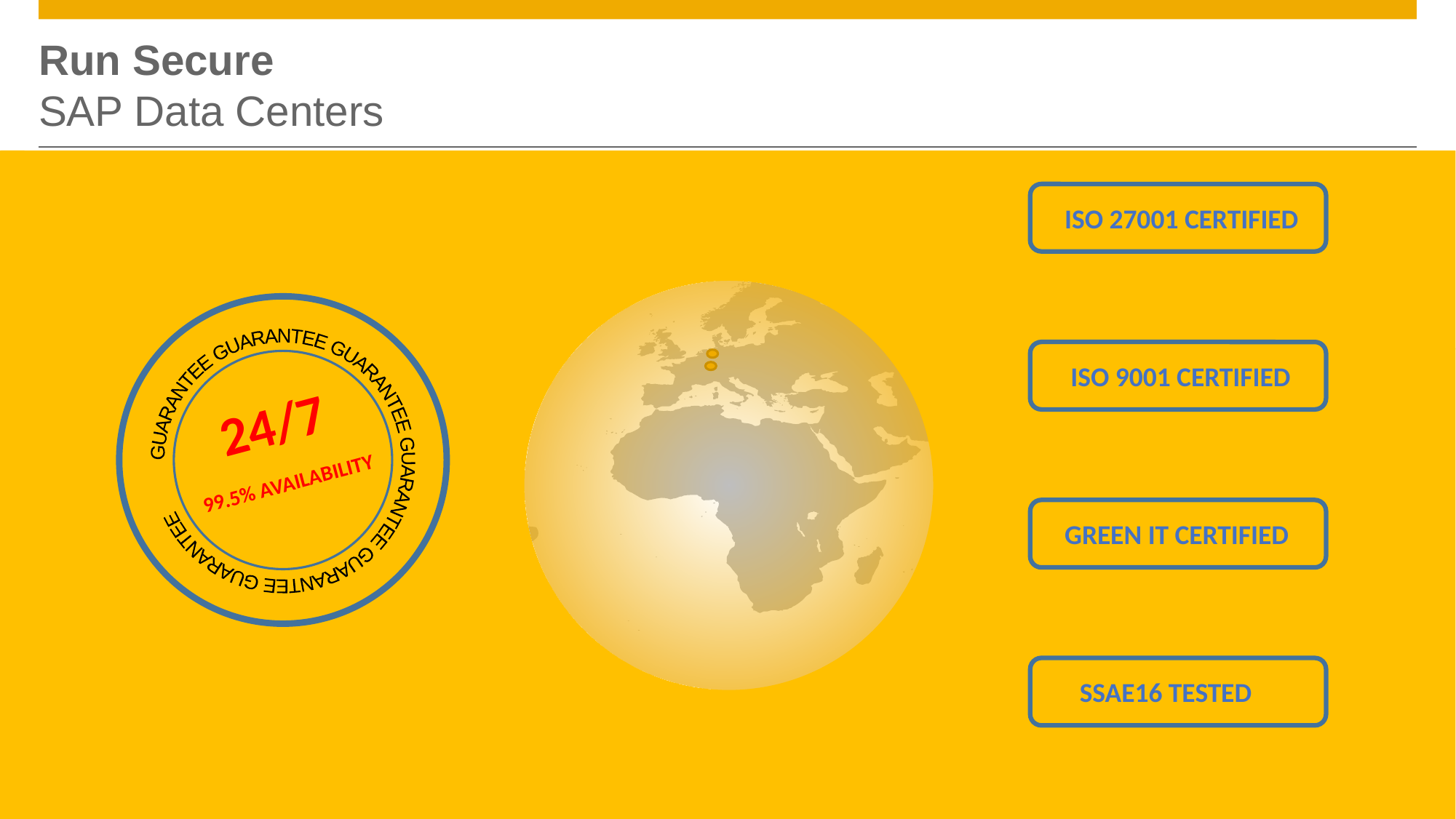

# Run Secure SAP Data Centers

ISO 27001 CERTIFIED

 ISO 9001 CERTIFIED

GREEN IT CERTIFIED

SSAE16 TESTED

GUARANTEE GUARANTEE GUARANTEE GUARANTEE GUARANTEE GUARANTEE

24/7

99.5% AVAILABILITY